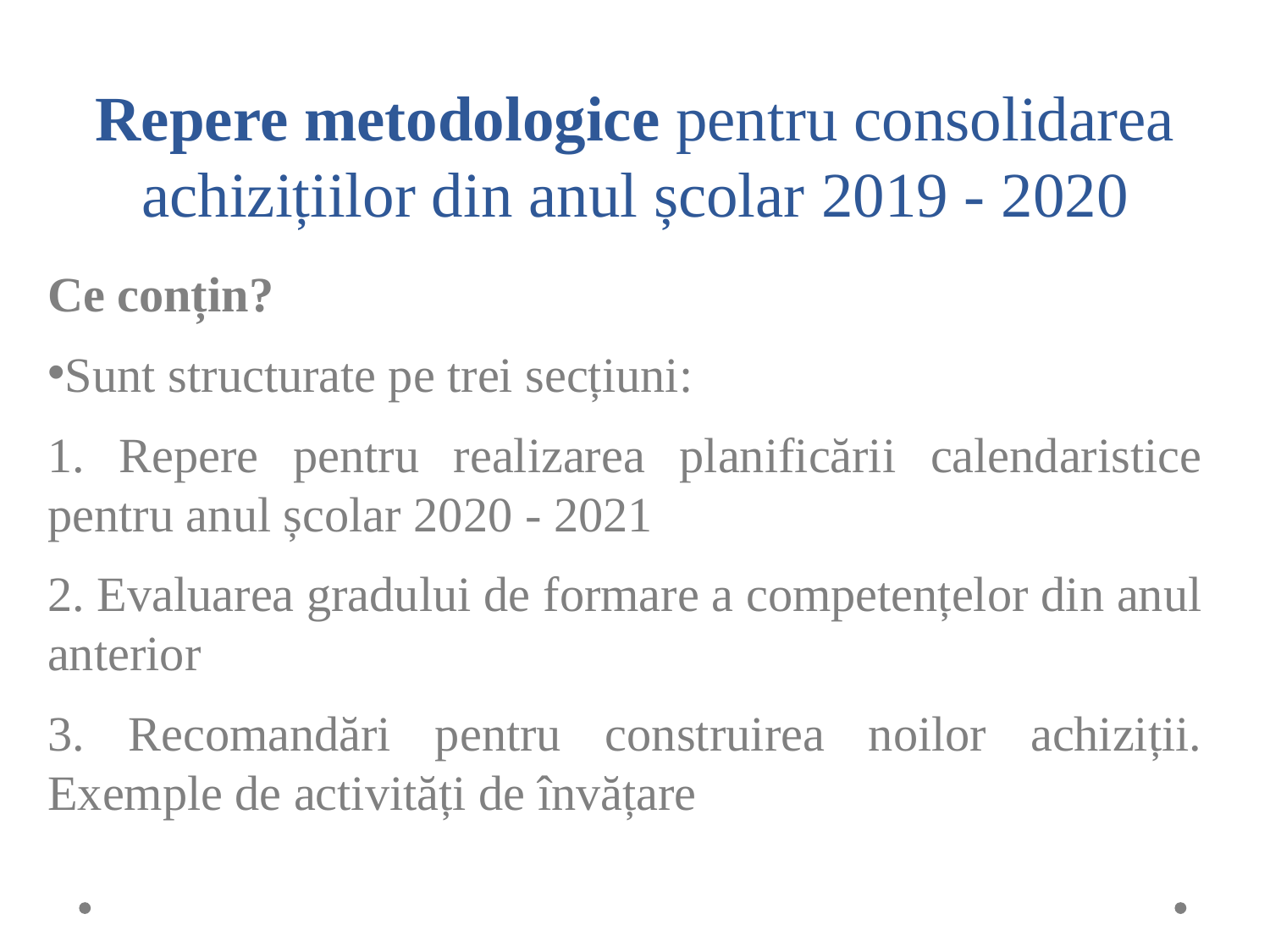

# Repere metodologice pentru consolidarea achizițiilor din anul școlar 2019 - 2020
Ce conțin?
Sunt structurate pe trei secțiuni:
1. Repere pentru realizarea planificării calendaristice pentru anul școlar 2020 - 2021
2. Evaluarea gradului de formare a competențelor din anul anterior
3. Recomandări pentru construirea noilor achiziții. Exemple de activități de învățare